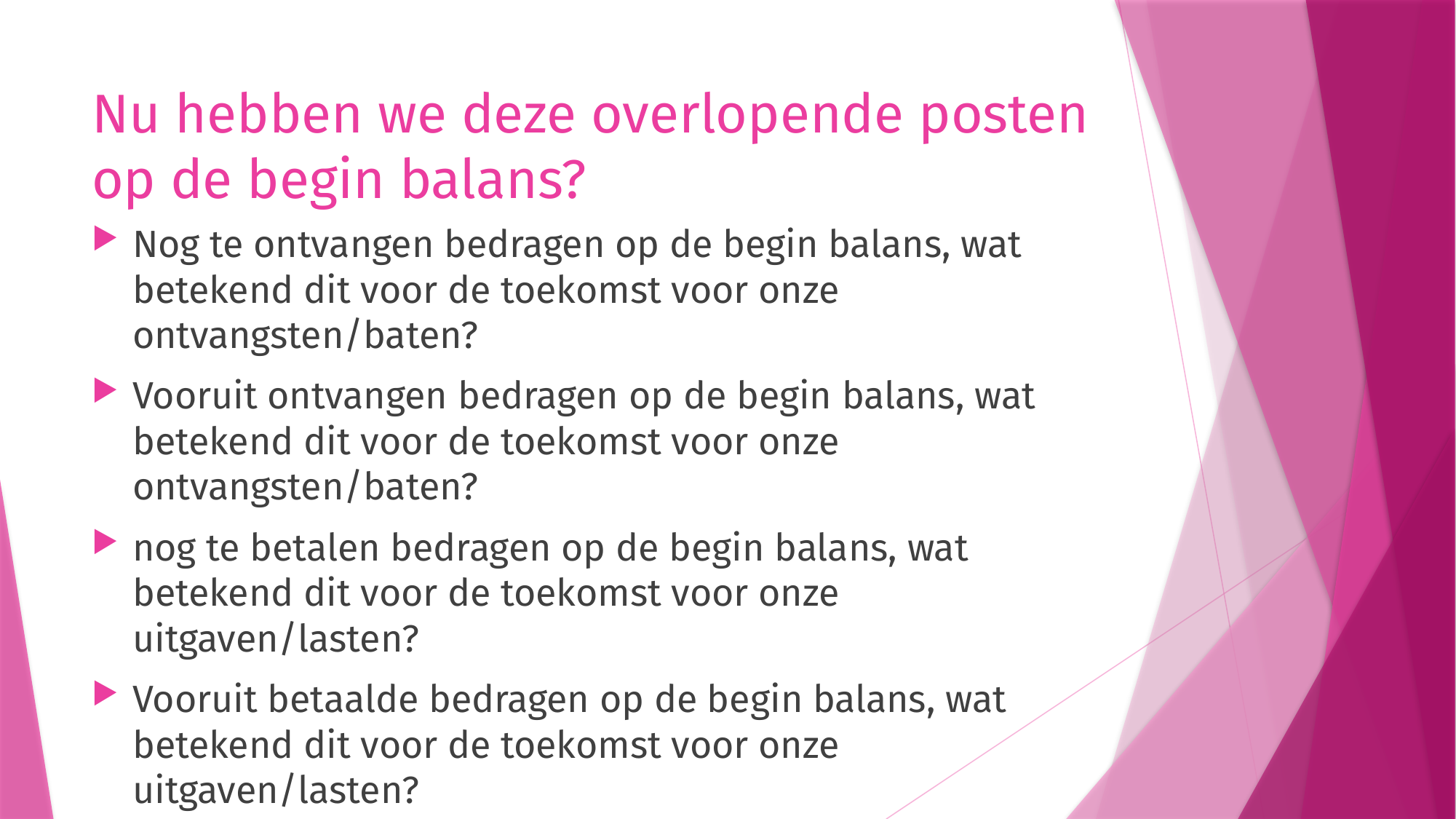

# Nu hebben we deze overlopende posten op de begin balans?
Nog te ontvangen bedragen op de begin balans, wat betekend dit voor de toekomst voor onze ontvangsten/baten?
Vooruit ontvangen bedragen op de begin balans, wat betekend dit voor de toekomst voor onze ontvangsten/baten?
nog te betalen bedragen op de begin balans, wat betekend dit voor de toekomst voor onze uitgaven/lasten?
Vooruit betaalde bedragen op de begin balans, wat betekend dit voor de toekomst voor onze uitgaven/lasten?